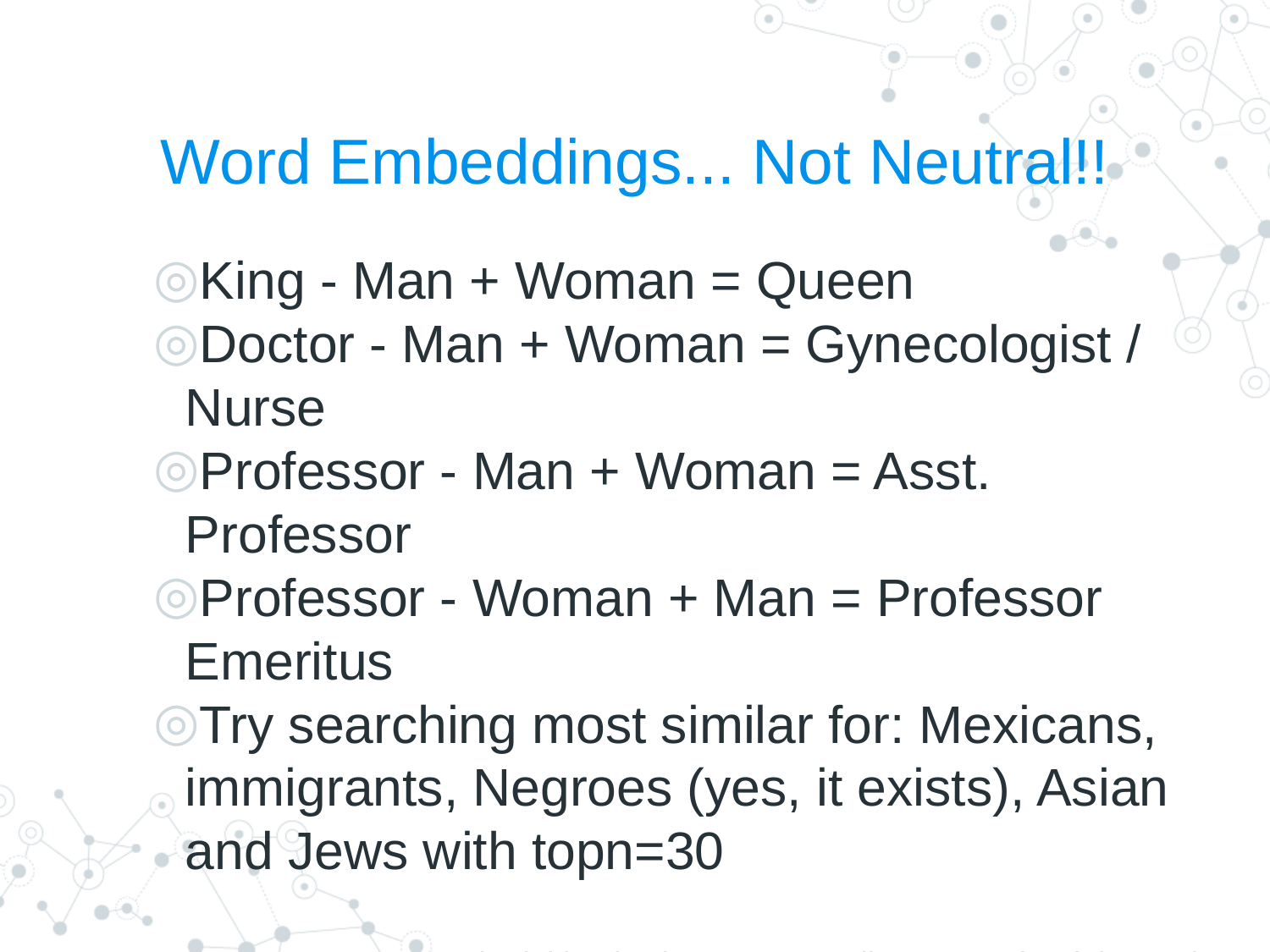

# Word Embeddings... Not Neutral!!
King - Man + Woman = Queen
Doctor - Man + Woman = Gynecologist / Nurse
Professor - Man + Woman = Asst. Professor
Professor - Woman + Man = Professor Emeritus
Try searching most similar for: Mexicans, immigrants, Negroes (yes, it exists), Asian and Jews with topn=30

(Bolukbasi, Chang, Zou, Saligrama and Kalai, 2016)